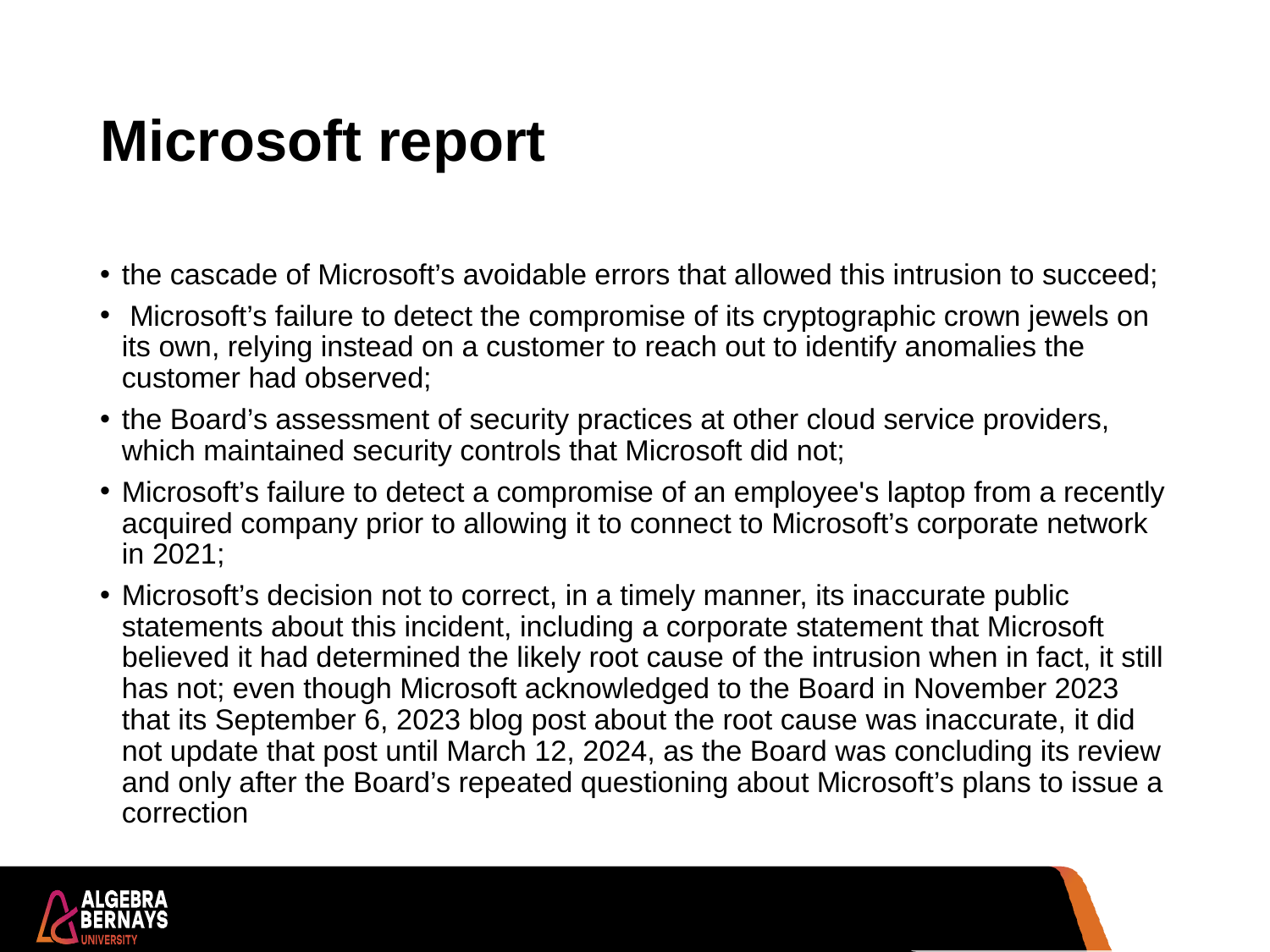

# Microsoft report
the cascade of Microsoft’s avoidable errors that allowed this intrusion to succeed;
 Microsoft’s failure to detect the compromise of its cryptographic crown jewels on its own, relying instead on a customer to reach out to identify anomalies the customer had observed;
the Board’s assessment of security practices at other cloud service providers, which maintained security controls that Microsoft did not;
Microsoft’s failure to detect a compromise of an employee's laptop from a recently acquired company prior to allowing it to connect to Microsoft’s corporate network in 2021;
Microsoft’s decision not to correct, in a timely manner, its inaccurate public statements about this incident, including a corporate statement that Microsoft believed it had determined the likely root cause of the intrusion when in fact, it still has not; even though Microsoft acknowledged to the Board in November 2023 that its September 6, 2023 blog post about the root cause was inaccurate, it did not update that post until March 12, 2024, as the Board was concluding its review and only after the Board’s repeated questioning about Microsoft’s plans to issue a correction